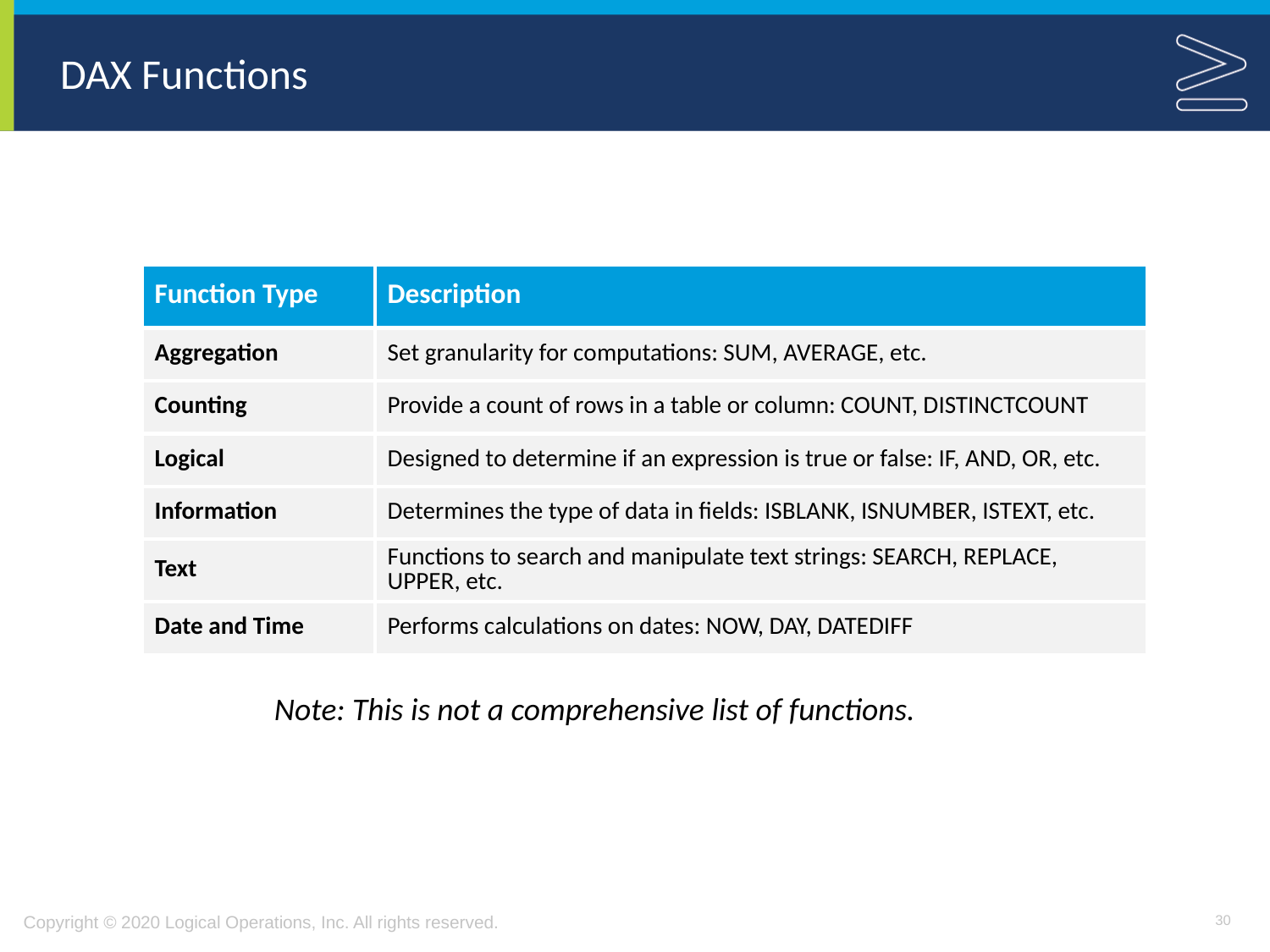

# DAX Functions
| Function Type | Description |
| --- | --- |
| Aggregation | Set granularity for computations: SUM, AVERAGE, etc. |
| Counting | Provide a count of rows in a table or column: COUNT, DISTINCTCOUNT |
| Logical | Designed to determine if an expression is true or false: IF, AND, OR, etc. |
| Information | Determines the type of data in fields: ISBLANK, ISNUMBER, ISTEXT, etc. |
| Text | Functions to search and manipulate text strings: SEARCH, REPLACE, UPPER, etc. |
| Date and Time | Performs calculations on dates: NOW, DAY, DATEDIFF |
Note: This is not a comprehensive list of functions.
30